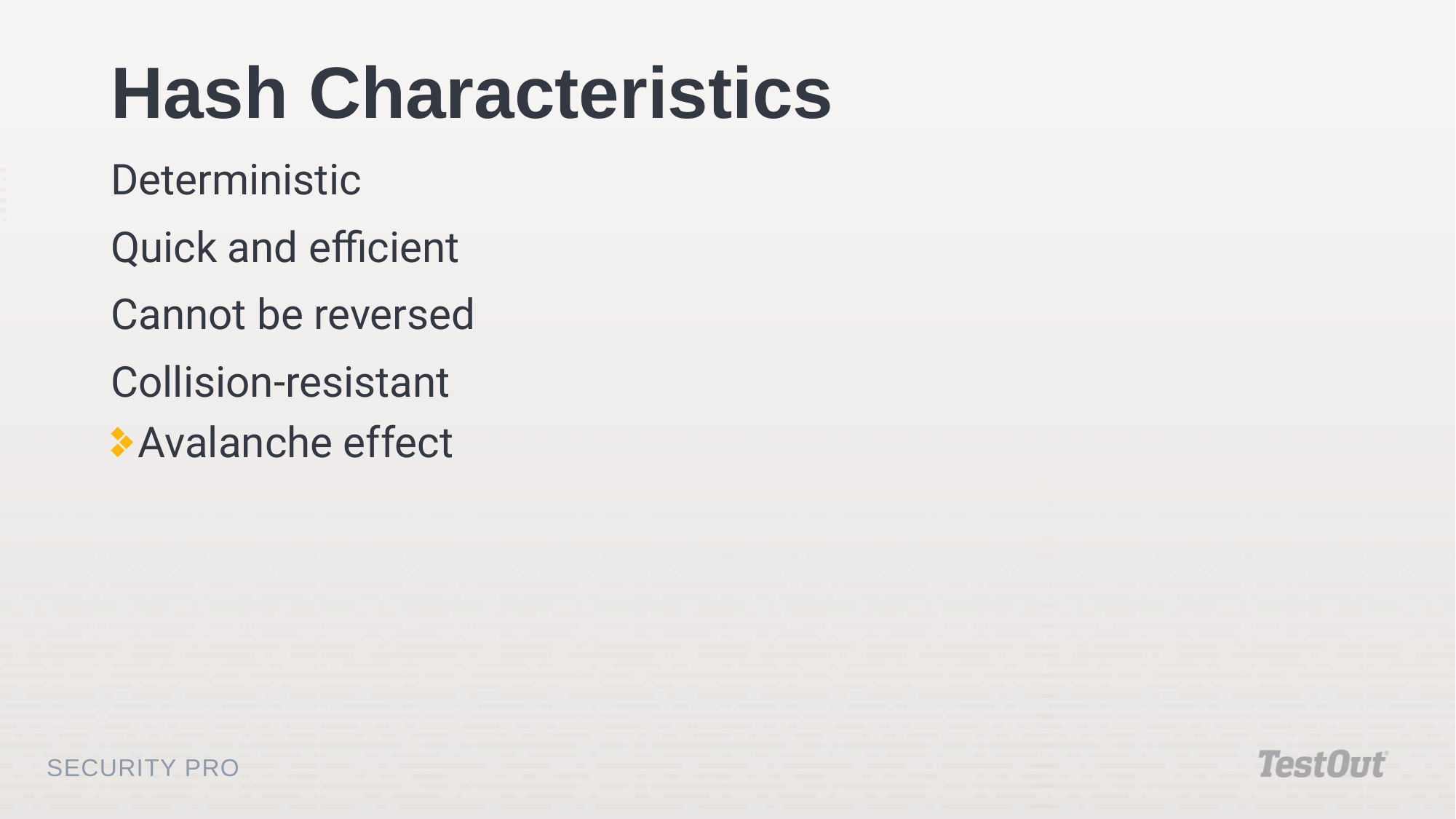

# Hash Characteristics
Deterministic
Quick and efficient
Cannot be reversed
Collision-resistant
Avalanche effect
Security Pro